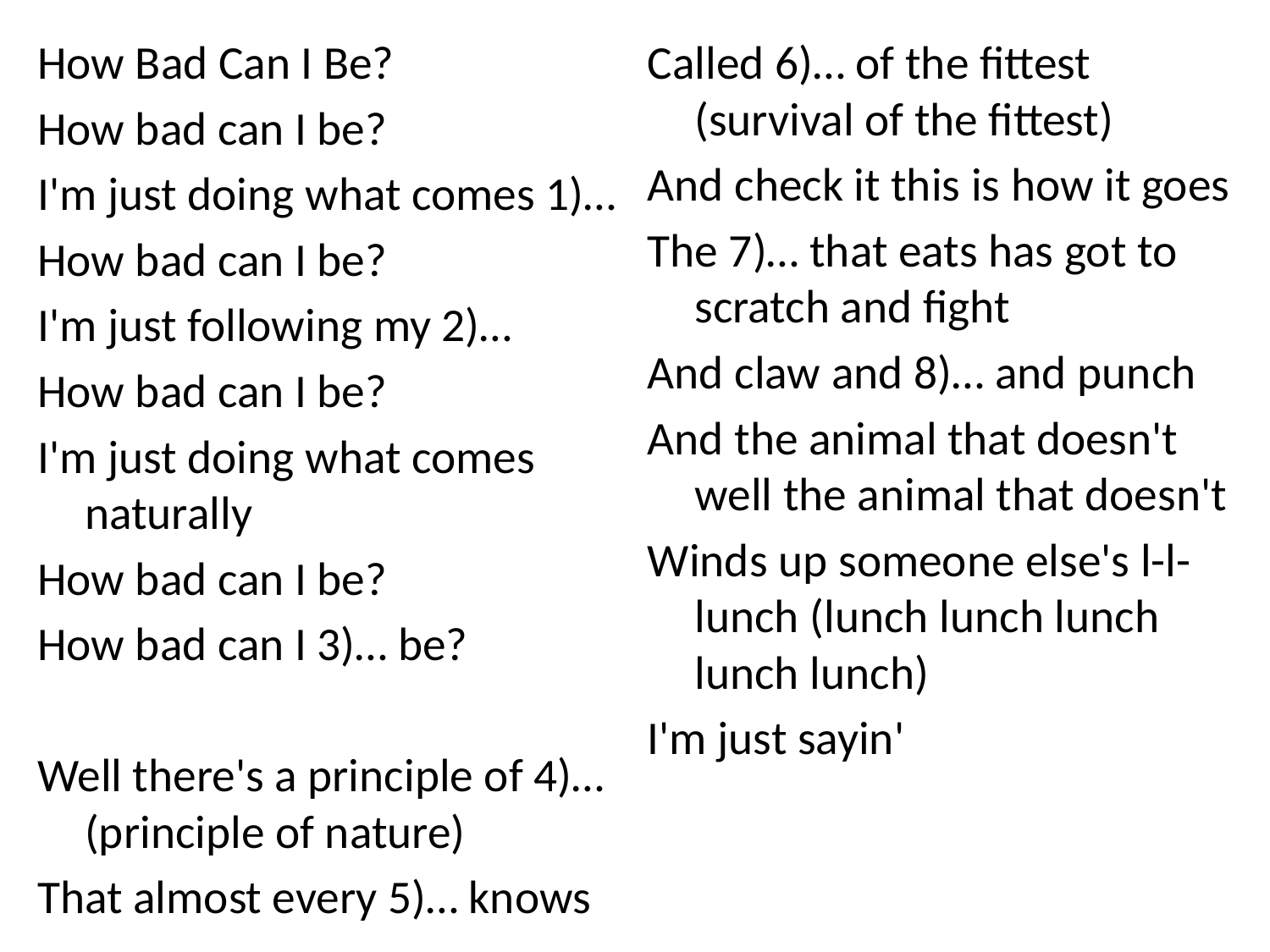

How Bad Can I Be?
How bad can I be?
I'm just doing what comes 1)…
How bad can I be?
I'm just following my 2)…
How bad can I be?
I'm just doing what comes naturally
How bad can I be?
How bad can I 3)… be?

Well there's a principle of 4)… (principle of nature)
That almost every 5)… knows
Called 6)… of the fittest (survival of the fittest)
And check it this is how it goes
The 7)… that eats has got to scratch and fight
And claw and 8)… and punch
And the animal that doesn't well the animal that doesn't
Winds up someone else's l-l-lunch (lunch lunch lunch lunch lunch)
I'm just sayin'